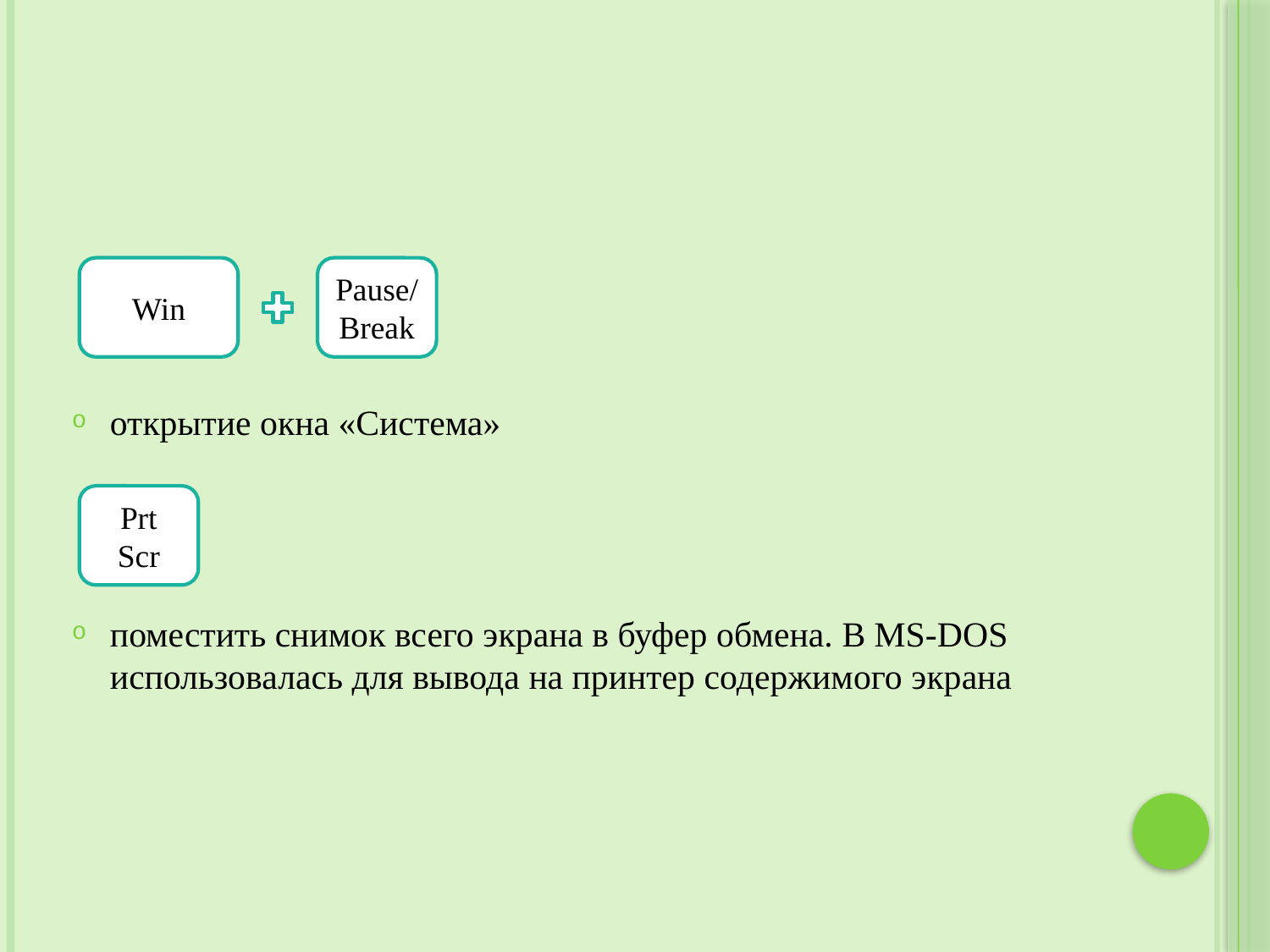

открытие окна «Система»

поместить снимок всего экрана в буфер обмена. В MS-DOS использовалась для вывода на принтер содержимого экрана

Win
Pause/Break

Prt Scr